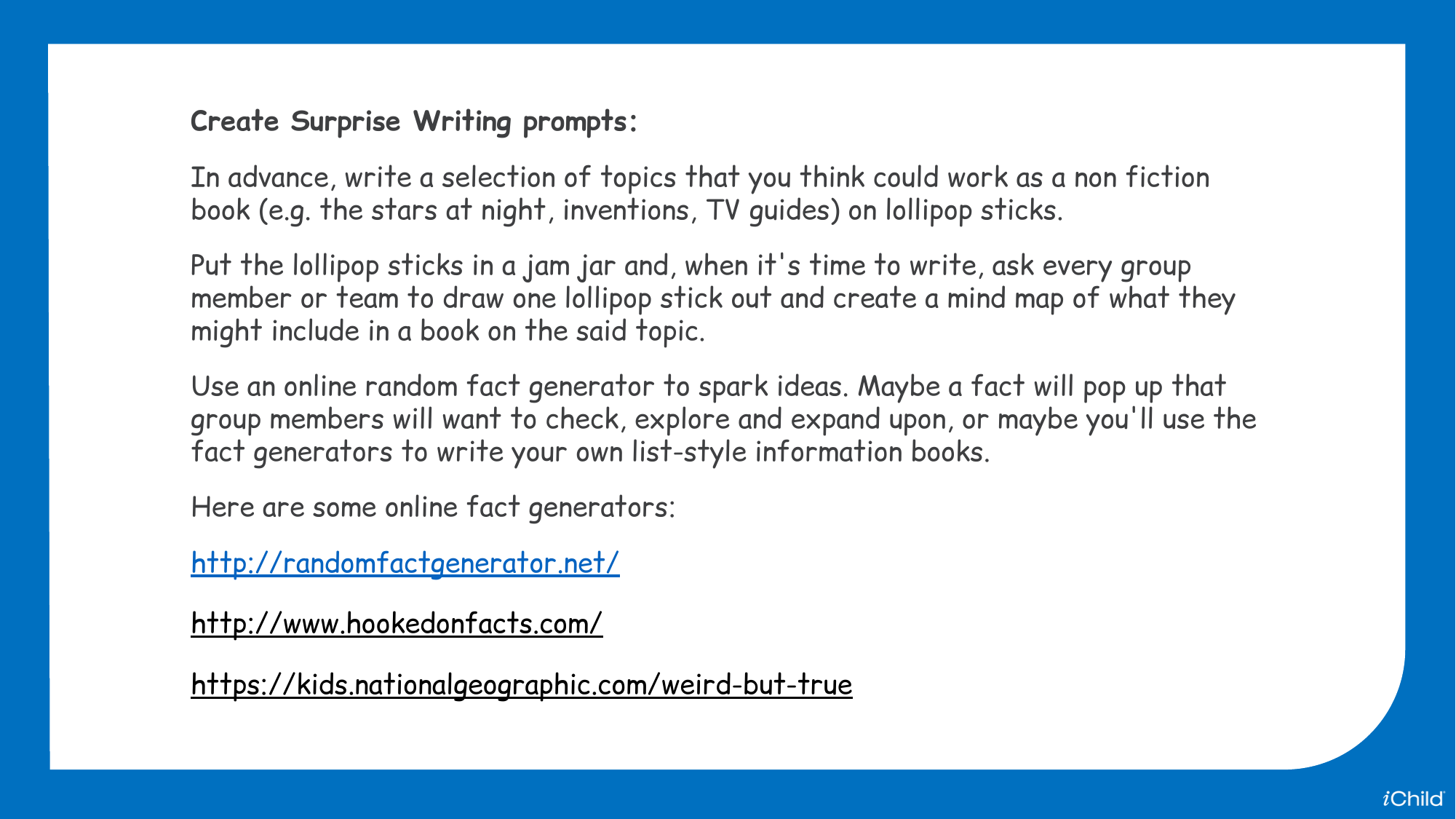

Create Surprise Writing prompts:
In advance, write a selection of topics that you think could work as a non fiction book (e.g. the stars at night, inventions, TV guides) on lollipop sticks.
Put the lollipop sticks in a jam jar and, when it's time to write, ask every group member or team to draw one lollipop stick out and create a mind map of what they might include in a book on the said topic.
Use an online random fact generator to spark ideas. Maybe a fact will pop up that group members will want to check, explore and expand upon, or maybe you'll use the fact generators to write your own list-style information books.
Here are some online fact generators:
http://randomfactgenerator.net/
http://www.hookedonfacts.com/
https://kids.nationalgeographic.com/weird-but-true